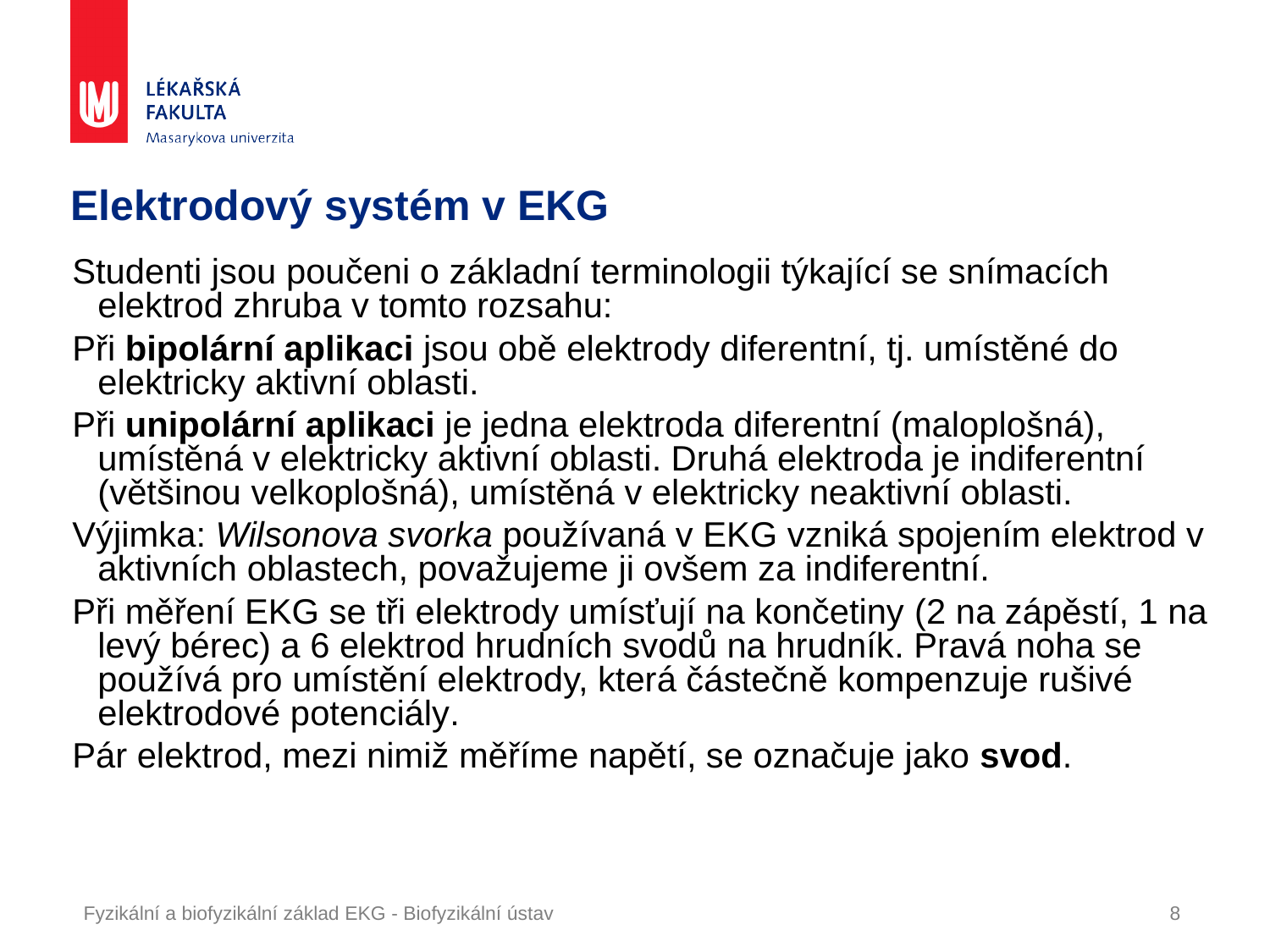

# Elektrodový systém v EKG
Studenti jsou poučeni o základní terminologii týkající se snímacích elektrod zhruba v tomto rozsahu:
Při bipolární aplikaci jsou obě elektrody diferentní, tj. umístěné do elektricky aktivní oblasti.
Při unipolární aplikaci je jedna elektroda diferentní (maloplošná), umístěná v elektricky aktivní oblasti. Druhá elektroda je indiferentní (většinou velkoplošná), umístěná v elektricky neaktivní oblasti.
Výjimka: Wilsonova svorka používaná v EKG vzniká spojením elektrod v aktivních oblastech, považujeme ji ovšem za indiferentní.
Při měření EKG se tři elektrody umísťují na končetiny (2 na zápěstí, 1 na levý bérec) a 6 elektrod hrudních svodů na hrudník. Pravá noha se používá pro umístění elektrody, která částečně kompenzuje rušivé elektrodové potenciály.
Pár elektrod, mezi nimiž měříme napětí, se označuje jako svod.

Fyzikální a biofyzikální základ EKG - Biofyzikální ústav
8